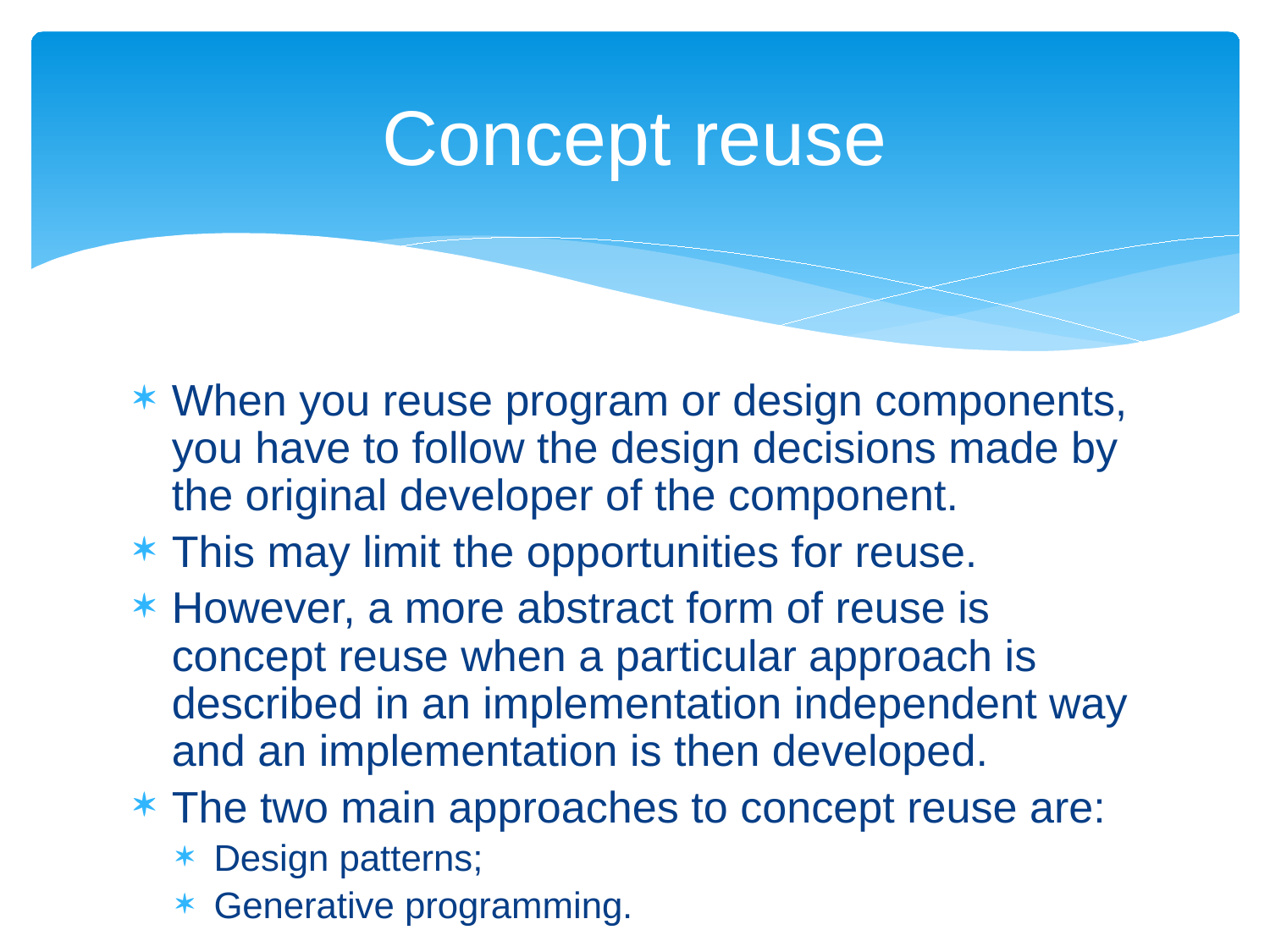

# Concept reuse
When you reuse program or design components, you have to follow the design decisions made by the original developer of the component.
This may limit the opportunities for reuse.
However, a more abstract form of reuse is concept reuse when a particular approach is described in an implementation independent way and an implementation is then developed.
The two main approaches to concept reuse are:
Design patterns;
Generative programming.